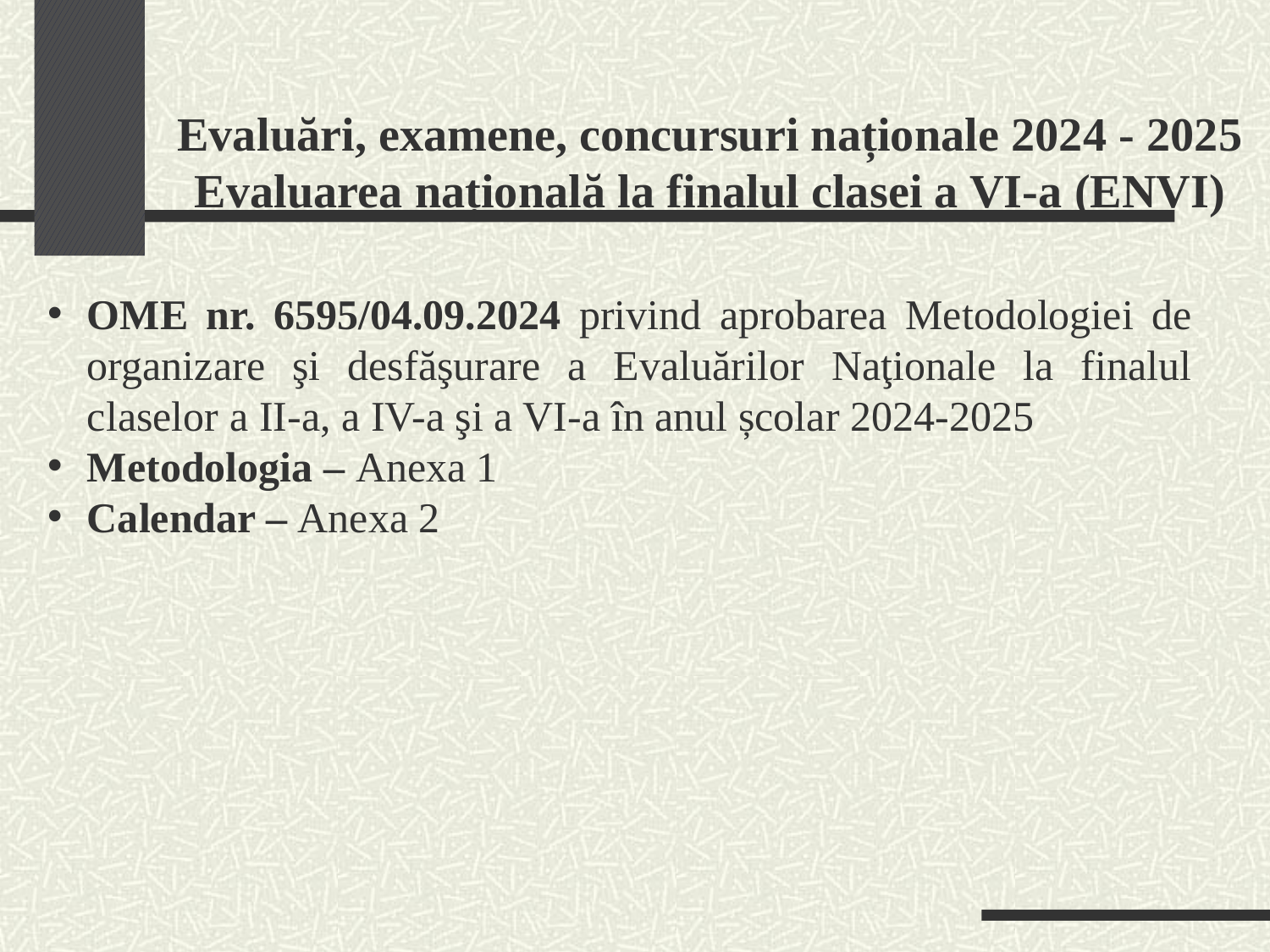

Evaluări, examene, concursuri naționale 2024 - 2025
Evaluarea națională la finalul clasei a VI-a (ENVI)
OME nr. 6595/04.09.2024 privind aprobarea Metodologiei de organizare şi desfăşurare a Evaluărilor Naţionale la finalul claselor a II-a, a IV-a şi a VI-a în anul școlar 2024-2025
Metodologia – Anexa 1
Calendar – Anexa 2